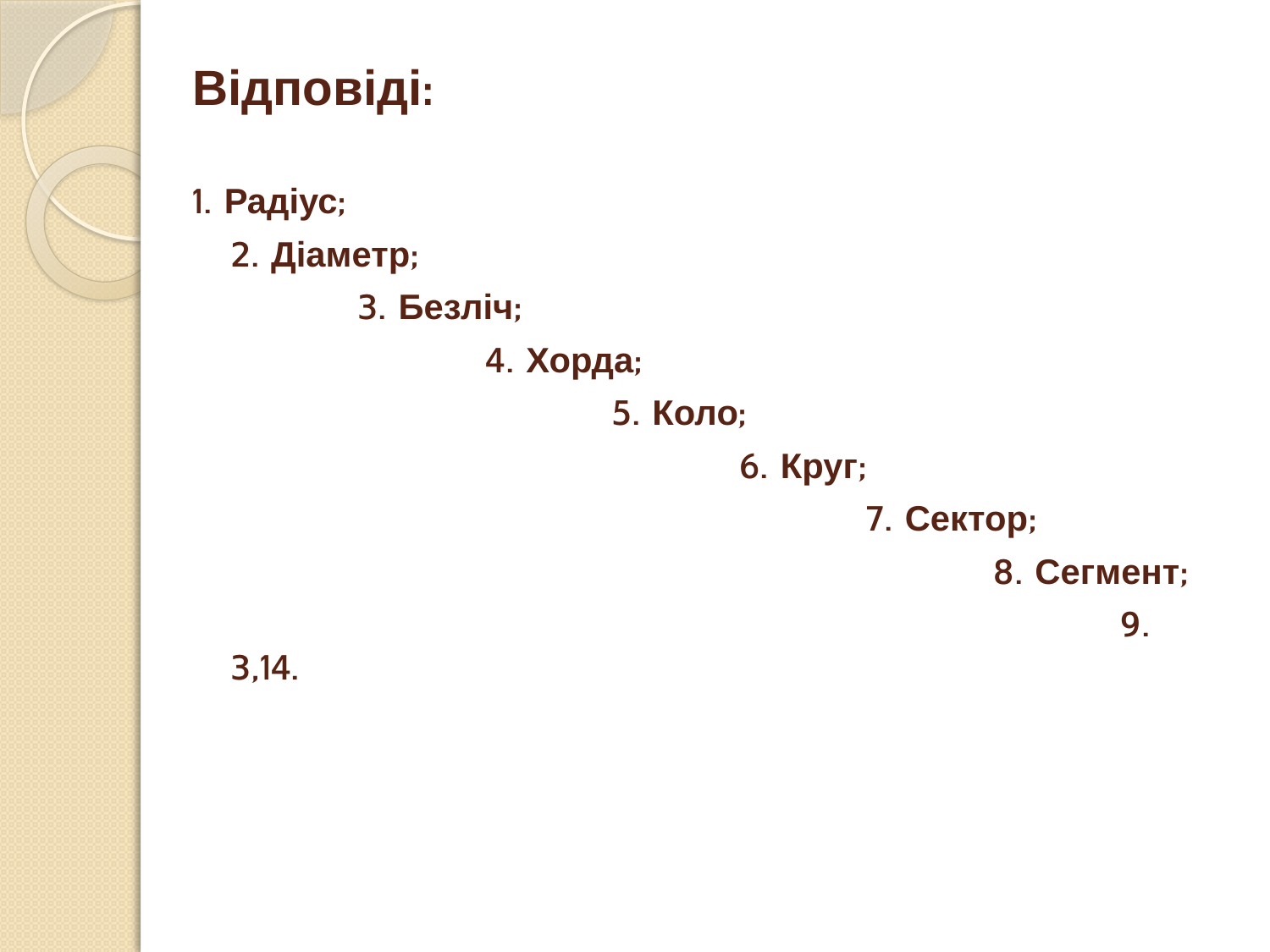

Відповіді:

1. Радіус;
	2. Діаметр;
		3. Безліч;
			4. Хорда;
				5. Коло;
					6. Круг;
						7. Сектор;
							8. Сегмент;
								9. 3,14.